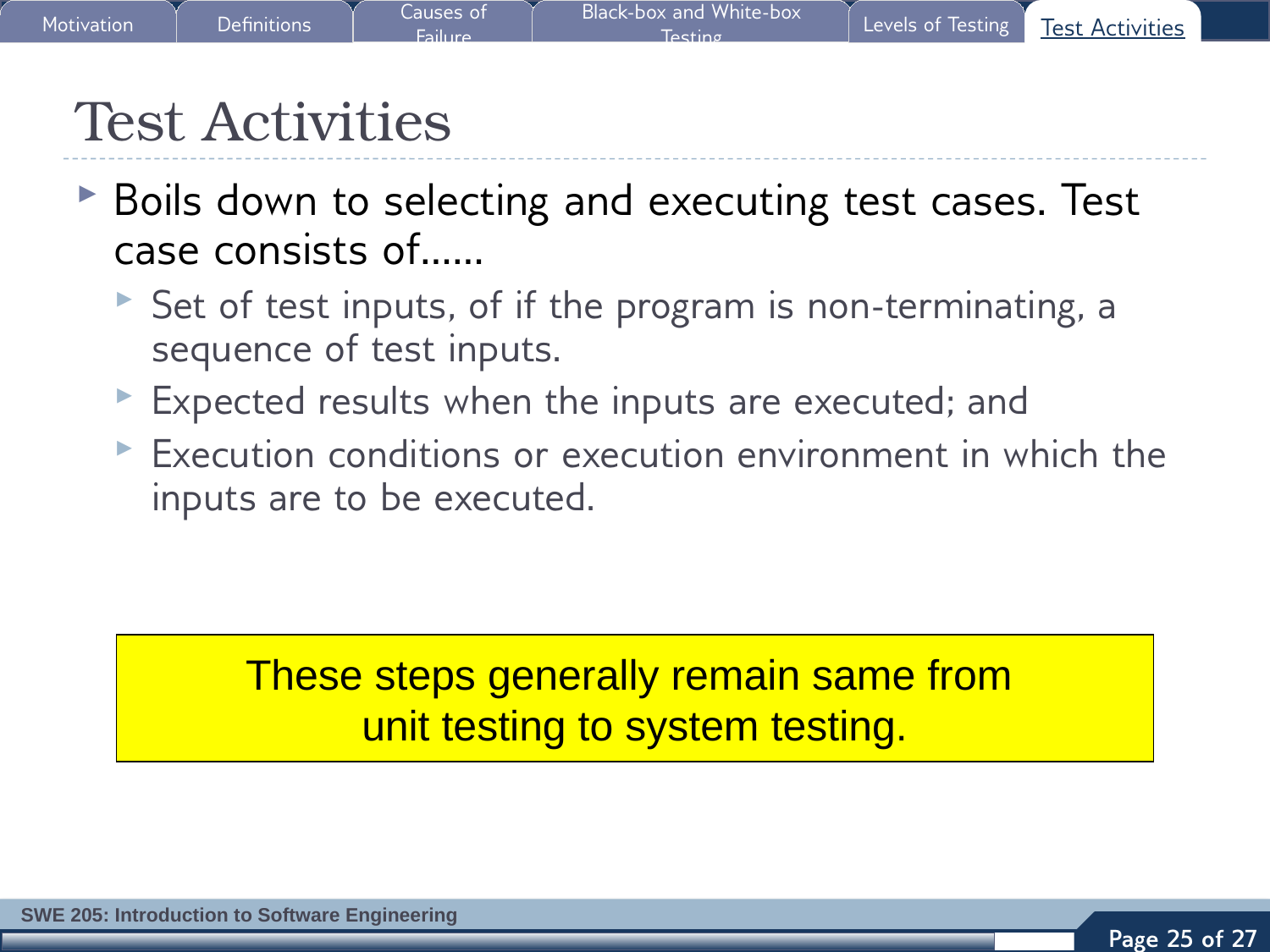

Motivation
Definitions
Causes of Failure
Black-box and White-box Testing
Levels of Testing
Test Activities
# Test Activities
Boils down to selecting and executing test cases. Test case consists of……
Set of test inputs, of if the program is non-terminating, a sequence of test inputs.
Expected results when the inputs are executed; and
Execution conditions or execution environment in which the inputs are to be executed.
These steps generally remain same from
unit testing to system testing.
25
Page 25 of 27